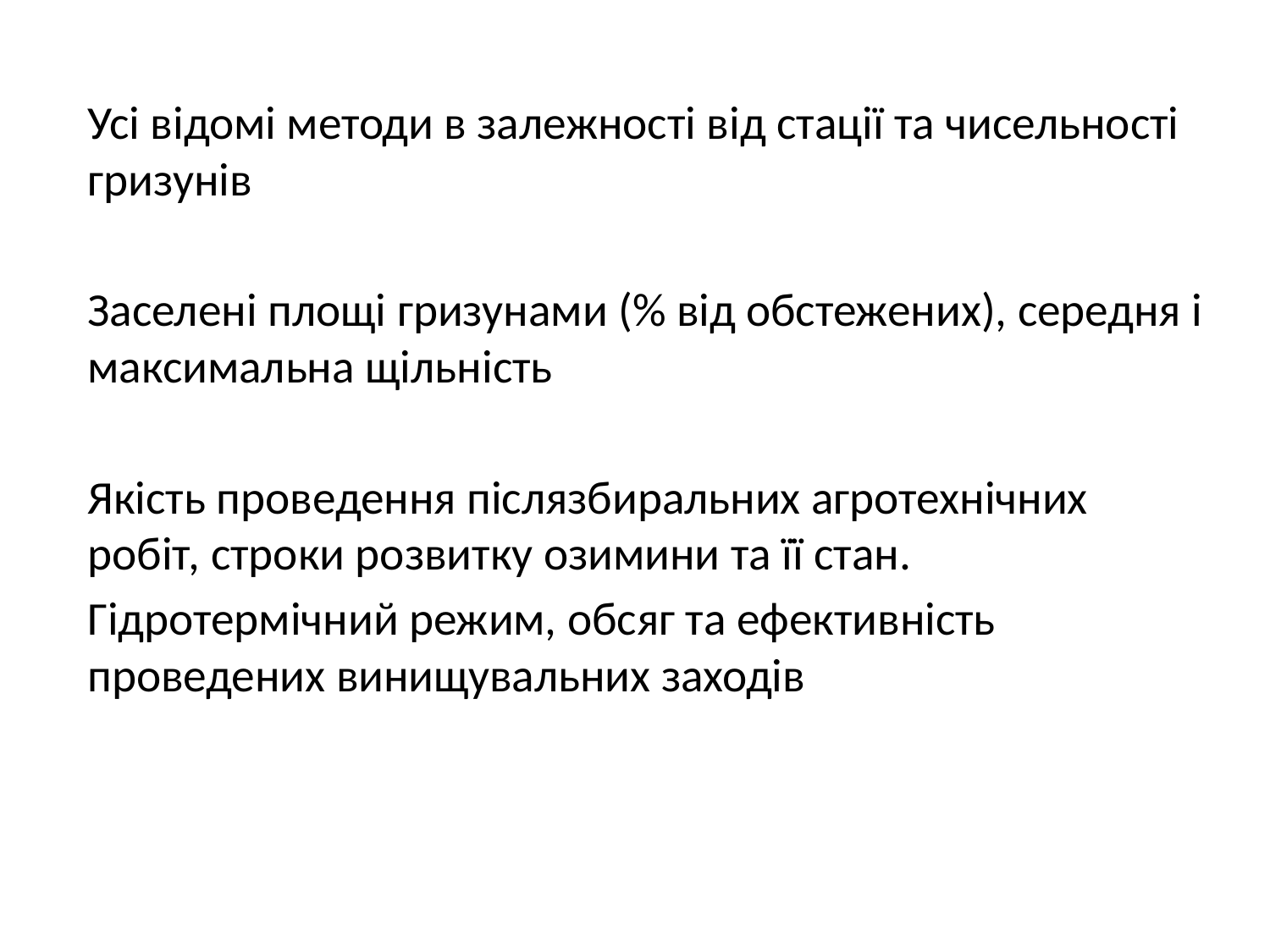

Усі відомі методи в залежності від стації та чисельності гризунів

Заселені площі гризунами (% від обстежених), середня і максимальна щільність

Якість проведення післязбиральних агротехнічних робіт, строки розвитку озимини та її стан.
Гідротермічний режим, обсяг та ефективність проведених винищувальних заходів